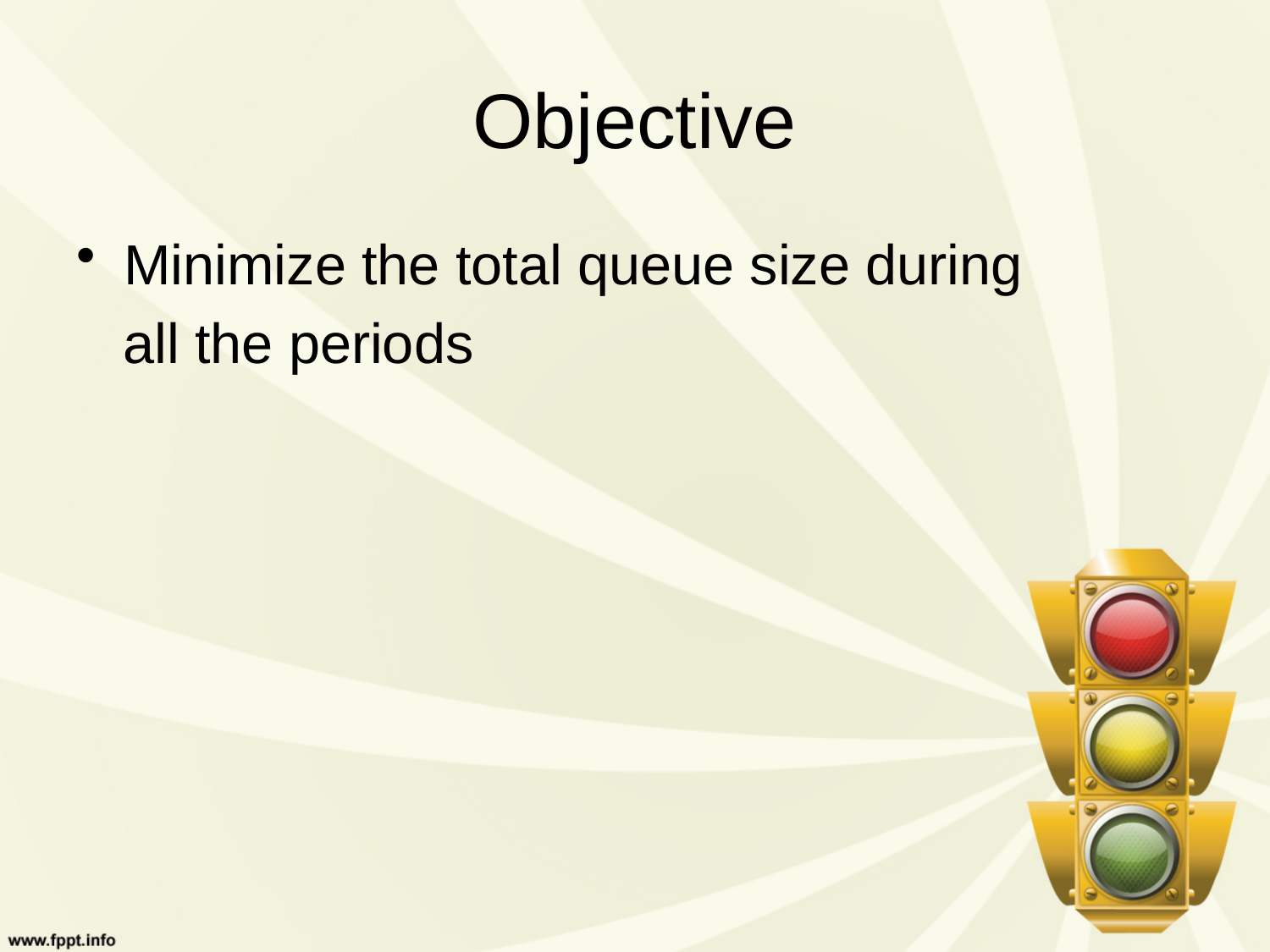

# Objective
Minimize the total queue size during
   all the periods